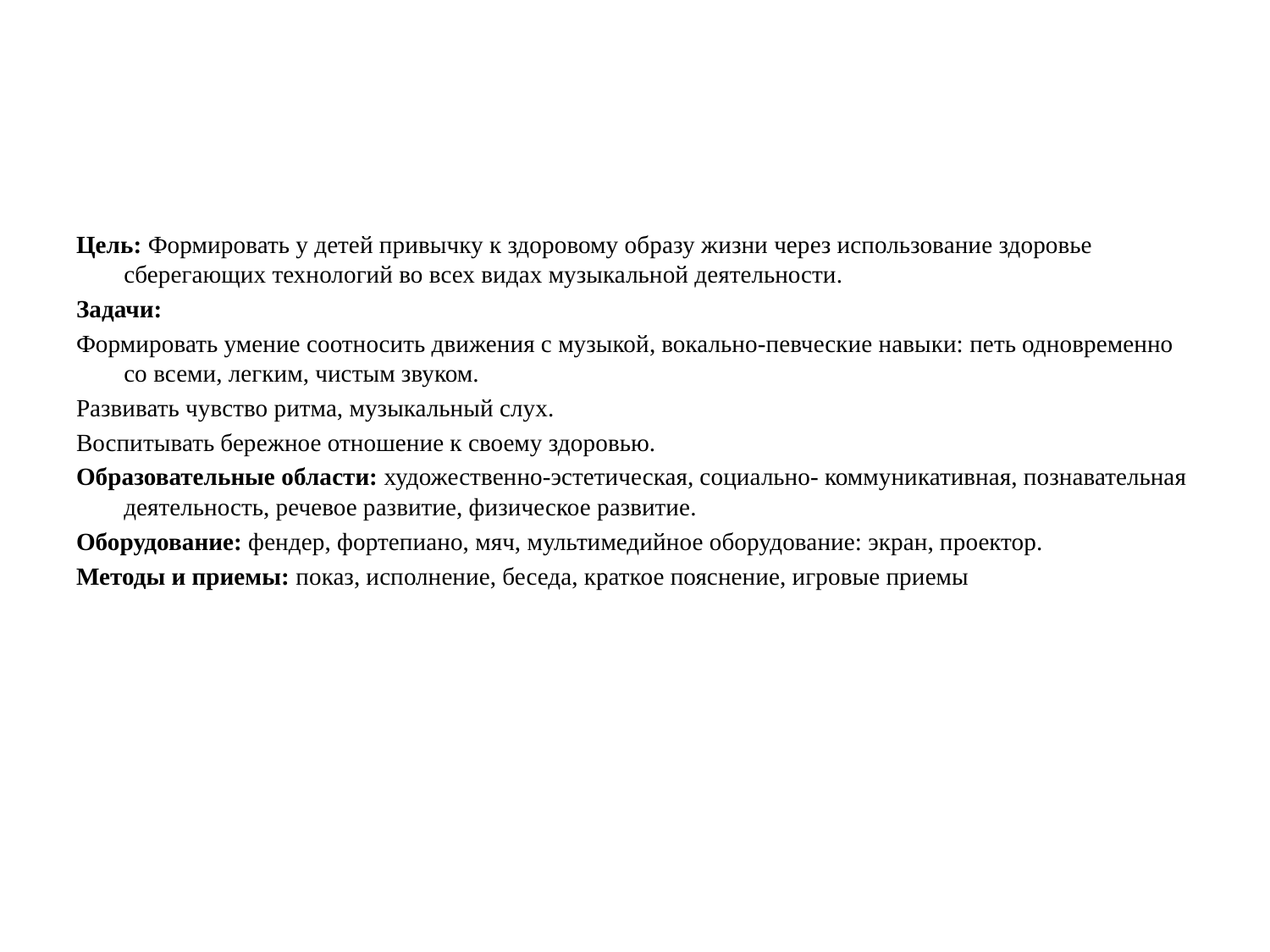

#
Цель: Формировать у детей привычку к здоровому образу жизни через использование здоровье сберегающих технологий во всех видах музыкальной деятельности.
Задачи:
Формировать умение соотносить движения с музыкой, вокально-певческие навыки: петь одновременно со всеми, легким, чистым звуком.
Развивать чувство ритма, музыкальный слух.
Воспитывать бережное отношение к своему здоровью.
Образовательные области: художественно-эстетическая, социально- коммуникативная, познавательная деятельность, речевое развитие, физическое развитие.
Оборудование: фендер, фортепиано, мяч, мультимедийное оборудование: экран, проектор.
Методы и приемы: показ, исполнение, беседа, краткое пояснение, игровые приемы